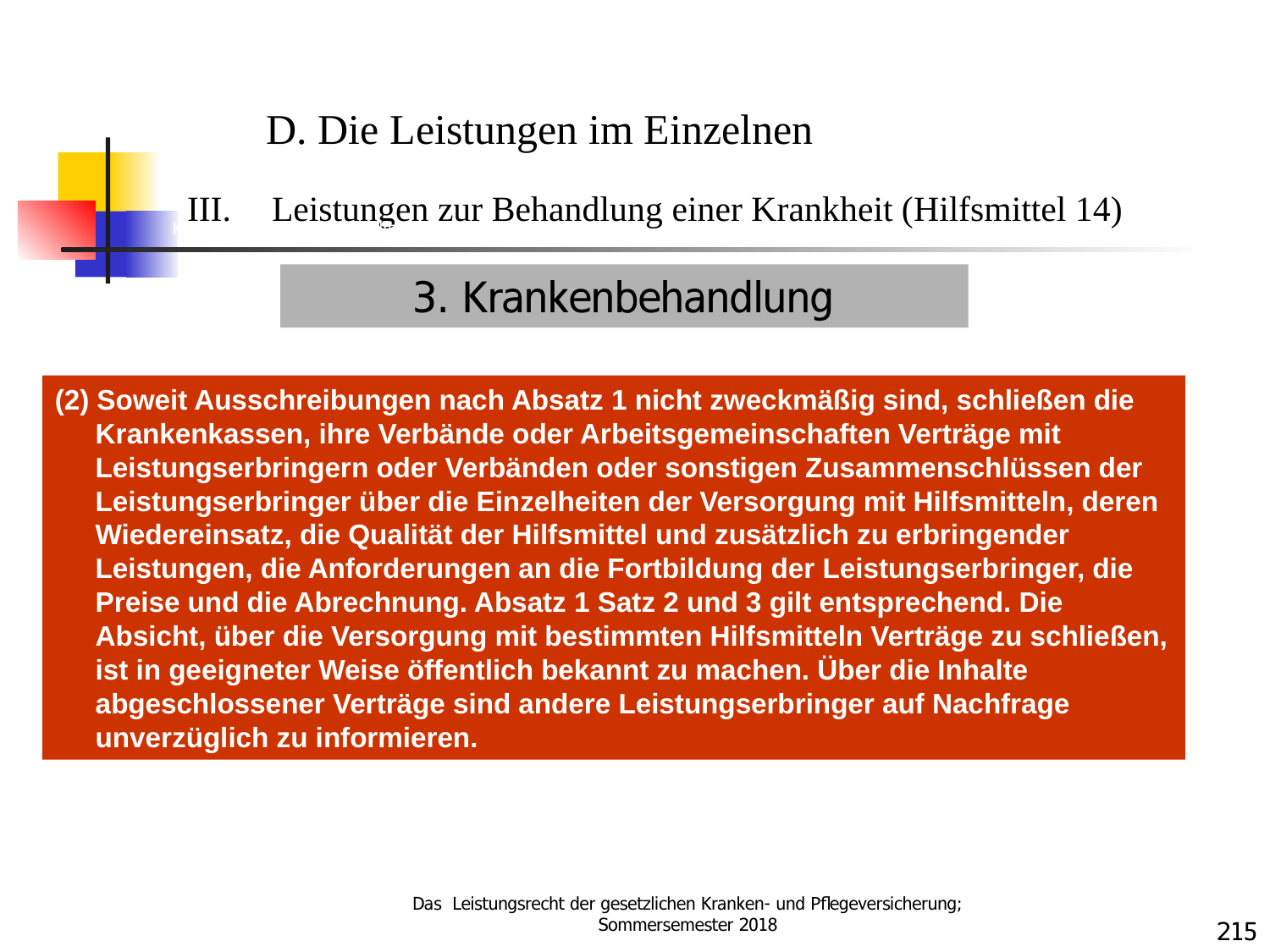

Krankenbehandlung 13 (Hilfsmittel)
D. Die Leistungen im Einzelnen

Leistungen zur Behandlung einer Krankheit (Hilfsmittel 14)
3. Krankenbehandlung
(2) Soweit Ausschreibungen nach Absatz 1 nicht zweckmäßig sind, schließen die Krankenkassen, ihre Verbände oder Arbeitsgemeinschaften Verträge mit Leistungserbringern oder Verbänden oder sonstigen Zusammenschlüssen der Leistungserbringer über die Einzelheiten der Versorgung mit Hilfsmitteln, deren Wiedereinsatz, die Qualität der Hilfsmittel und zusätzlich zu erbringender Leistungen, die Anforderungen an die Fortbildung der Leistungserbringer, die Preise und die Abrechnung. Absatz 1 Satz 2 und 3 gilt entsprechend. Die Absicht, über die Versorgung mit bestimmten Hilfsmitteln Verträge zu schließen, ist in geeigneter Weise öffentlich bekannt zu machen. Über die Inhalte abgeschlossener Verträge sind andere Leistungserbringer auf Nachfrage unverzüglich zu informieren.
Krankheit
Das  Leistungsrecht der gesetzlichen Kranken- und Pflegeversicherung; Sommersemester 2018
215